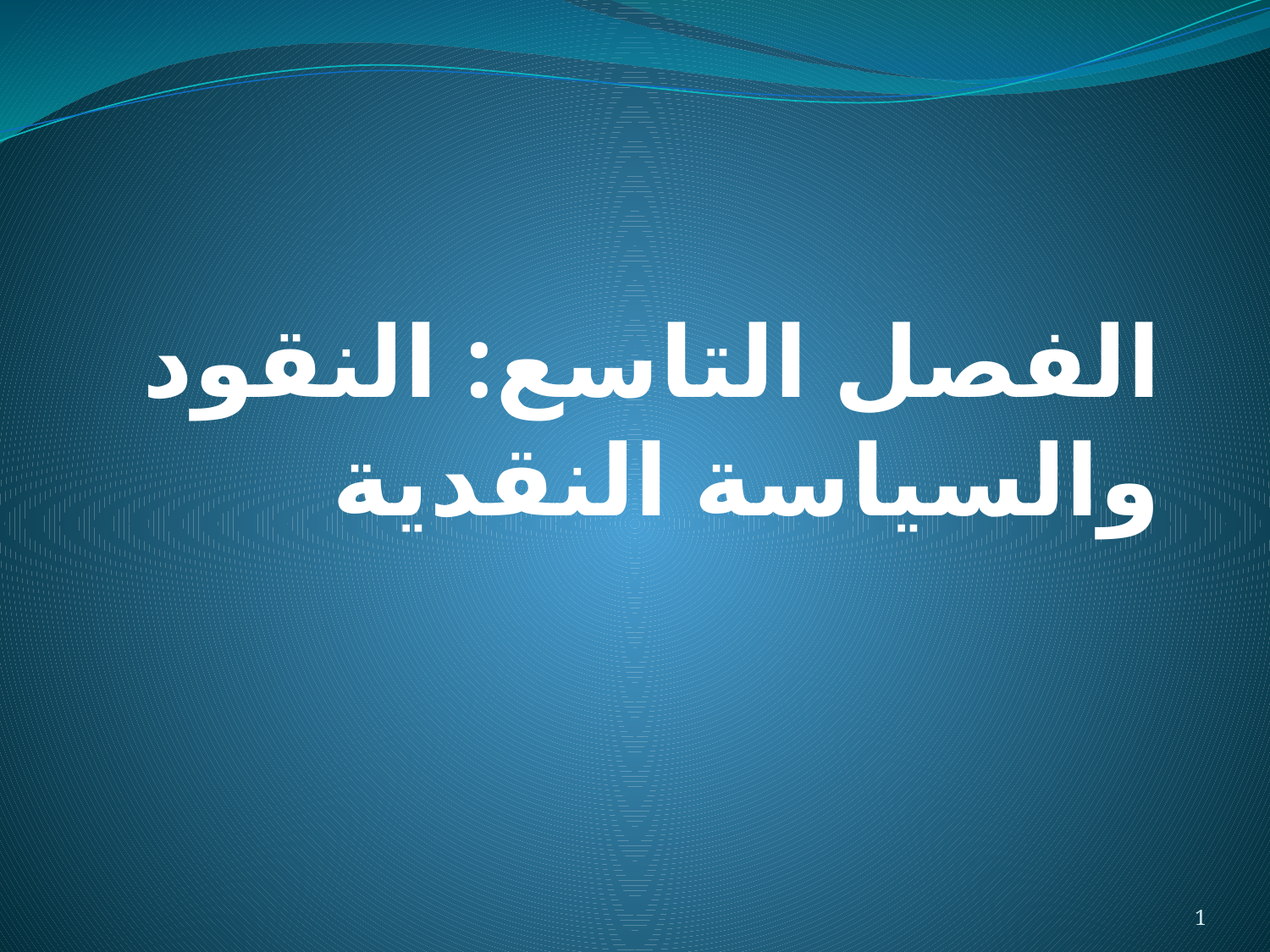

# الفصل التاسع: النقود والسياسة النقدية
1